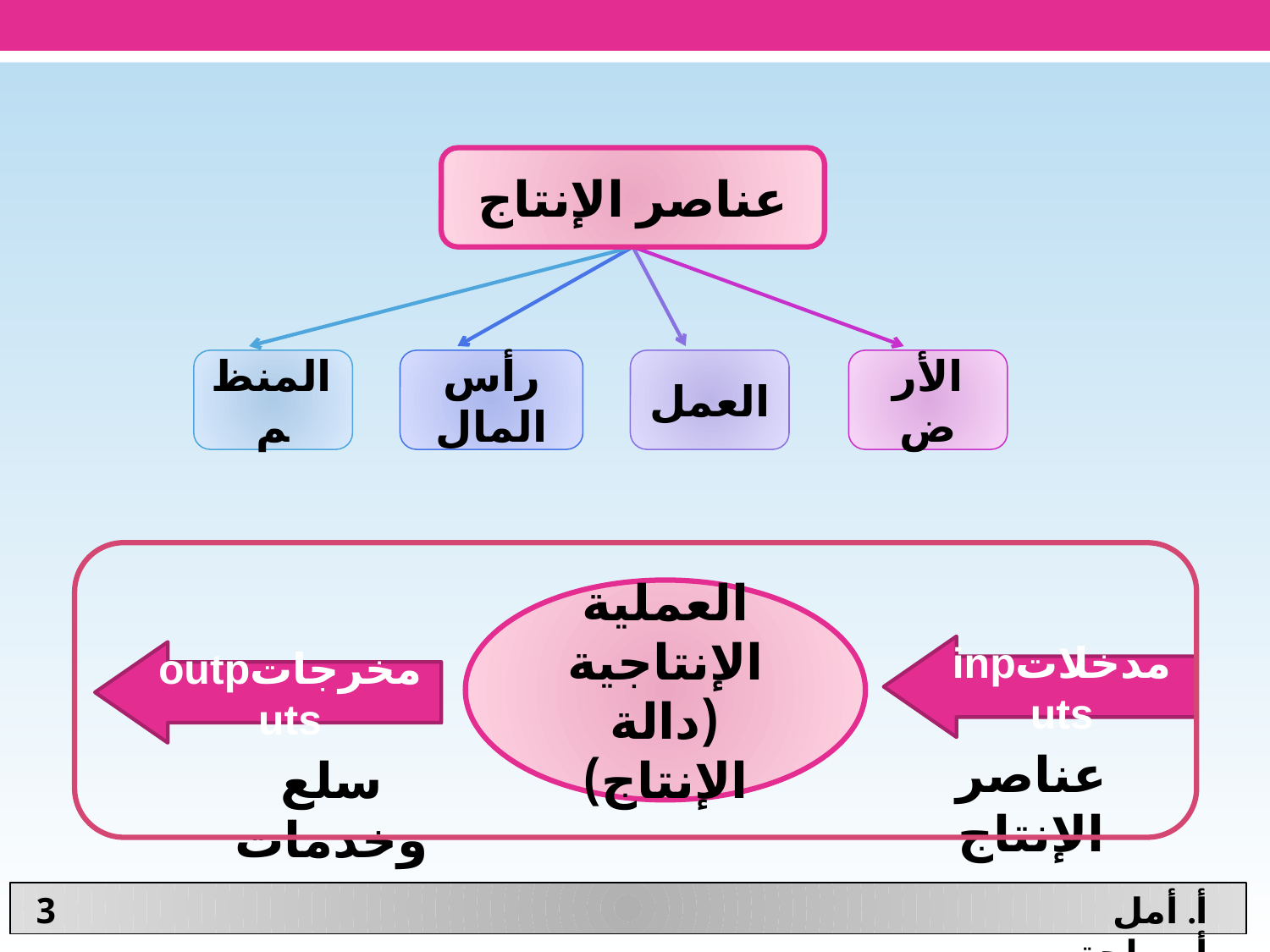

عناصر الإنتاج
المنظم
رأس المال
العمل
الأرض

العملية الإنتاجية
(دالة الإنتاج)
مدخلاتinputs
مخرجاتoutputs
عناصر الإنتاج
سلع وخدمات

أ. أمل أبوملحة
3